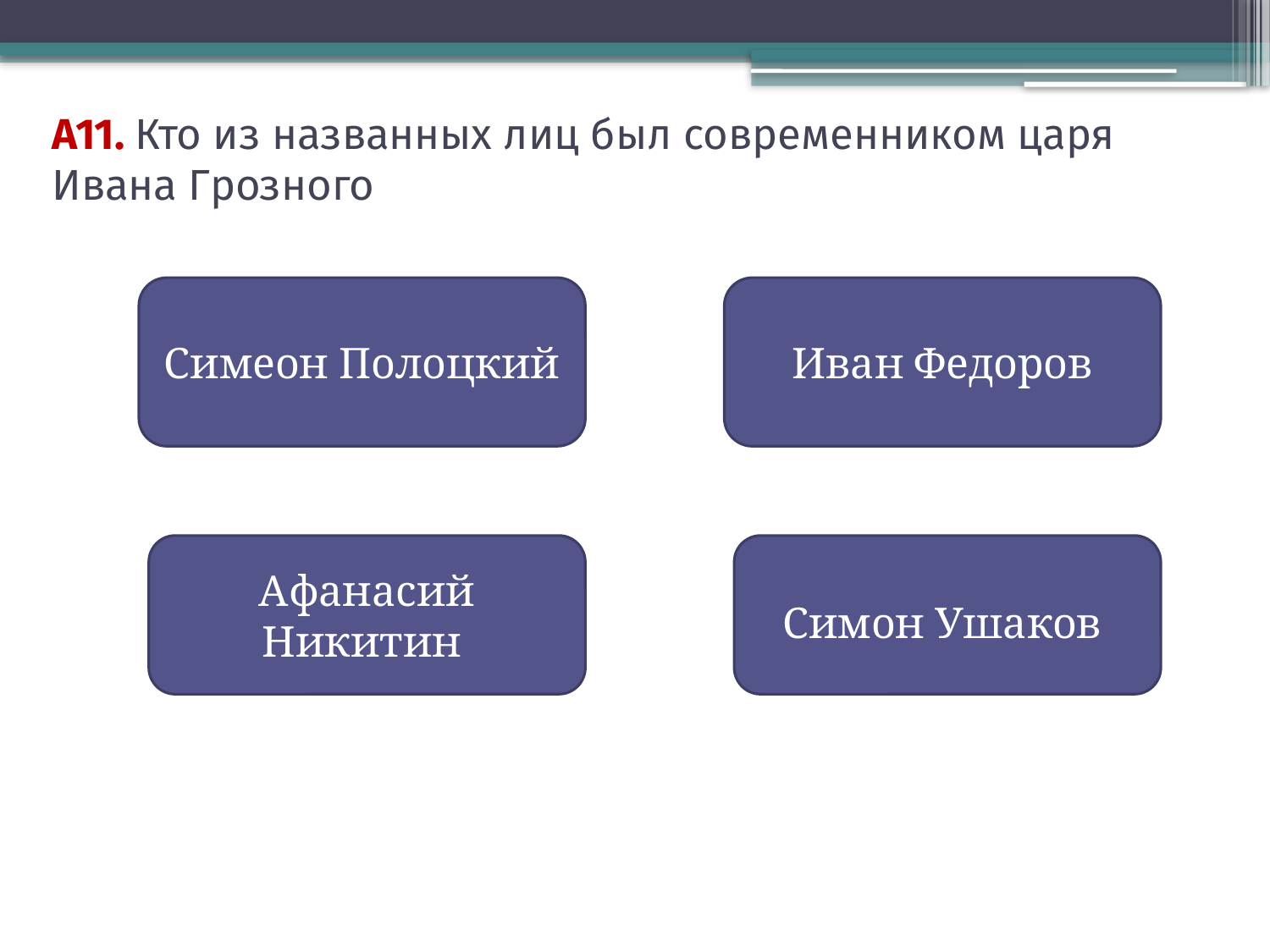

# А11. Кто из названных лиц был современником царя Ивана Грозного
Симеон Полоцкий
Иван Федоров
Афанасий Никитин

Симон Ушаков